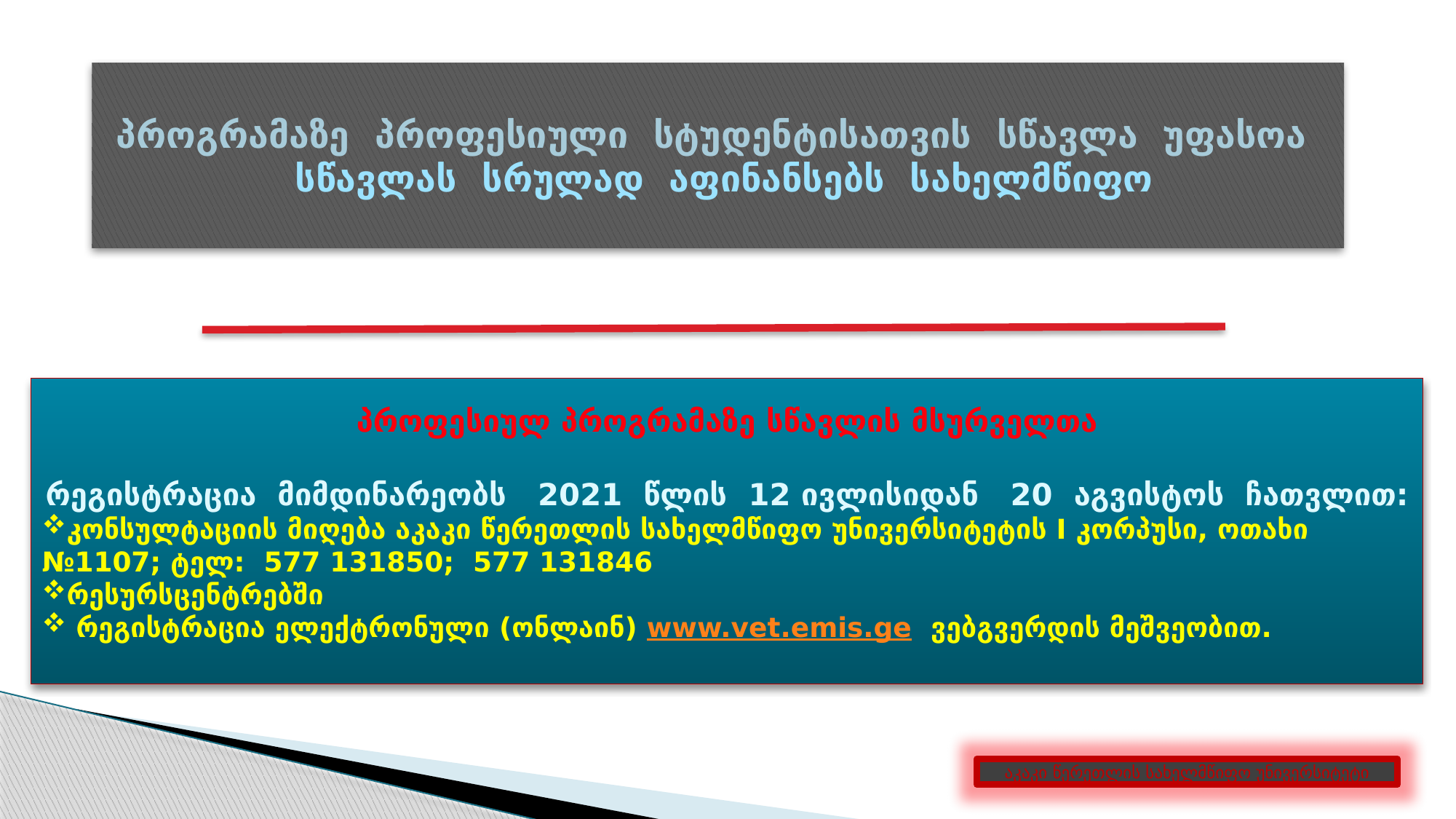

პროგრამაზე  პროფესიული  სტუდენტისათვის  სწავლა  უფასოა
 სწავლას  სრულად  აფინანსებს  სახელმწიფო

პროფესიულ პროგრამაზე სწავლის მსურველთა

რეგისტრაცია  მიმდინარეობს   2021  წლის  12 ივლისიდან   20  აგვისტოს  ჩათვლით:
კონსულტაციის მიღება აკაკი წერეთლის სახელმწიფო უნივერსიტეტის I კორპუსი, ოთახი №1107; ტელ:  577 131850;  577 131846
რესურსცენტრებში
 რეგისტრაცია ელექტრონული (ონლაინ) www.vet.emis.ge  ვებგვერდის მეშვეობით.

აკაკი წერეთლის სახელმწიფო უნივერსიტეტი